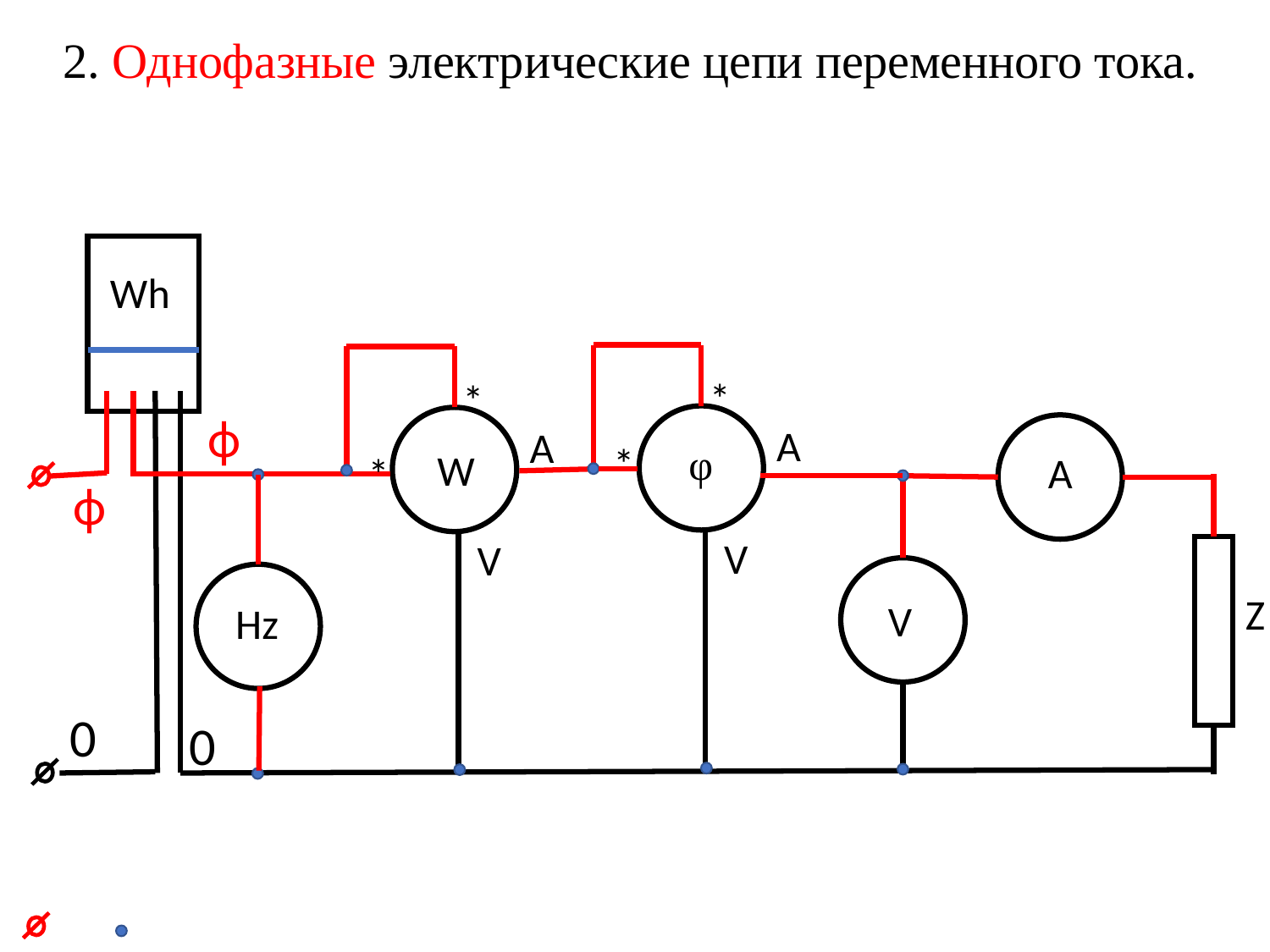

2. Однофазные электрические цепи переменного тока.

Wh
*
*
ф

A
A

*
φ
W
A
*

ф

V
V

Z
V
Hz
0
0